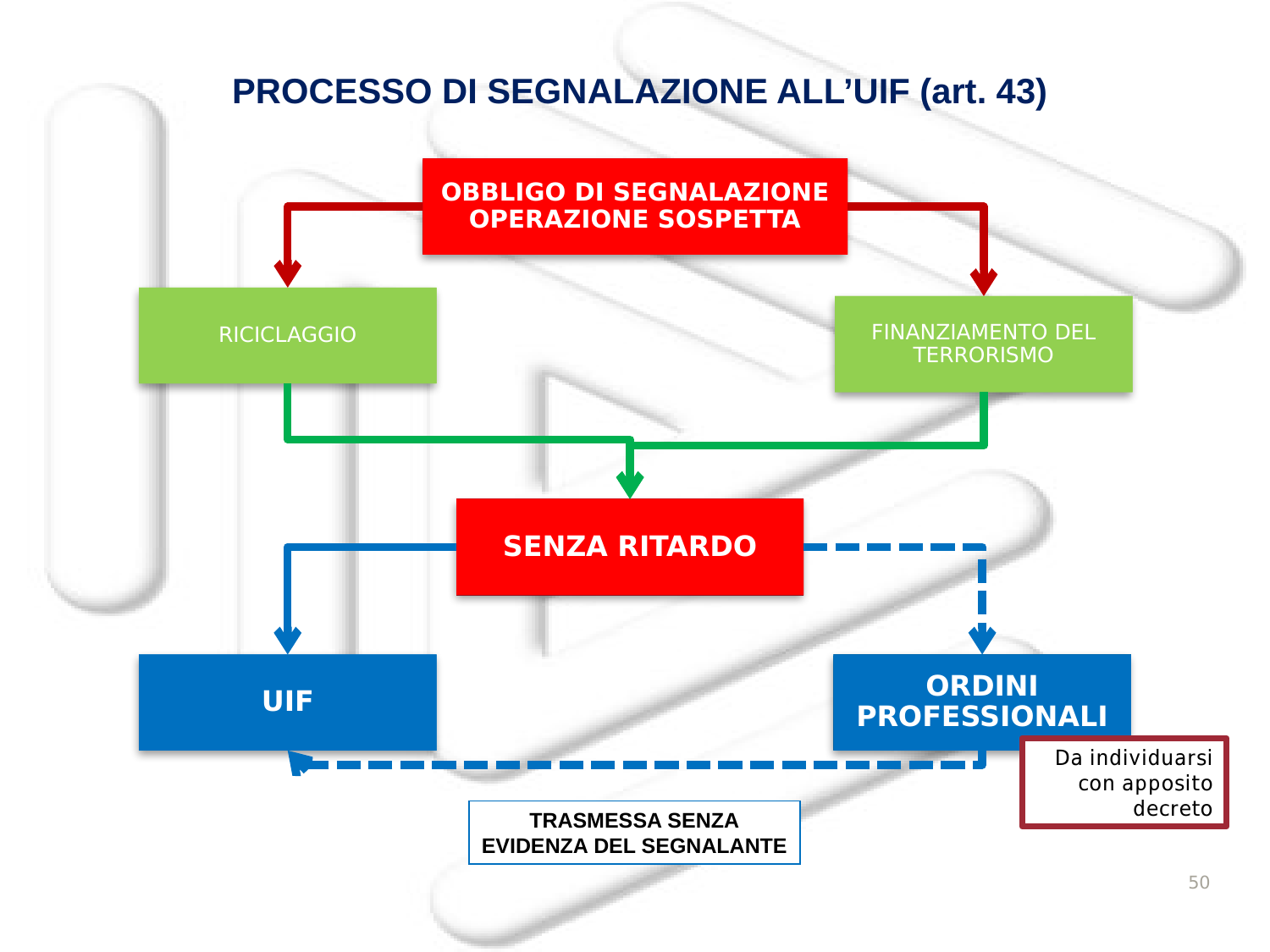

PROCESSO DI SEGNALAZIONE ALL’UIF (art. 43)

OBBLIGO DI SEGNALAZIONE OPERAZIONE SOSPETTA

RICICLAGGIO

FINANZIAMENTO DEL TERRORISMO

SENZA RITARDO

UIF

ORDINI
PROFESSIONALI
Da individuarsi con apposito decreto
TRASMESSA SENZA
EVIDENZA DEL SEGNALANTE
50